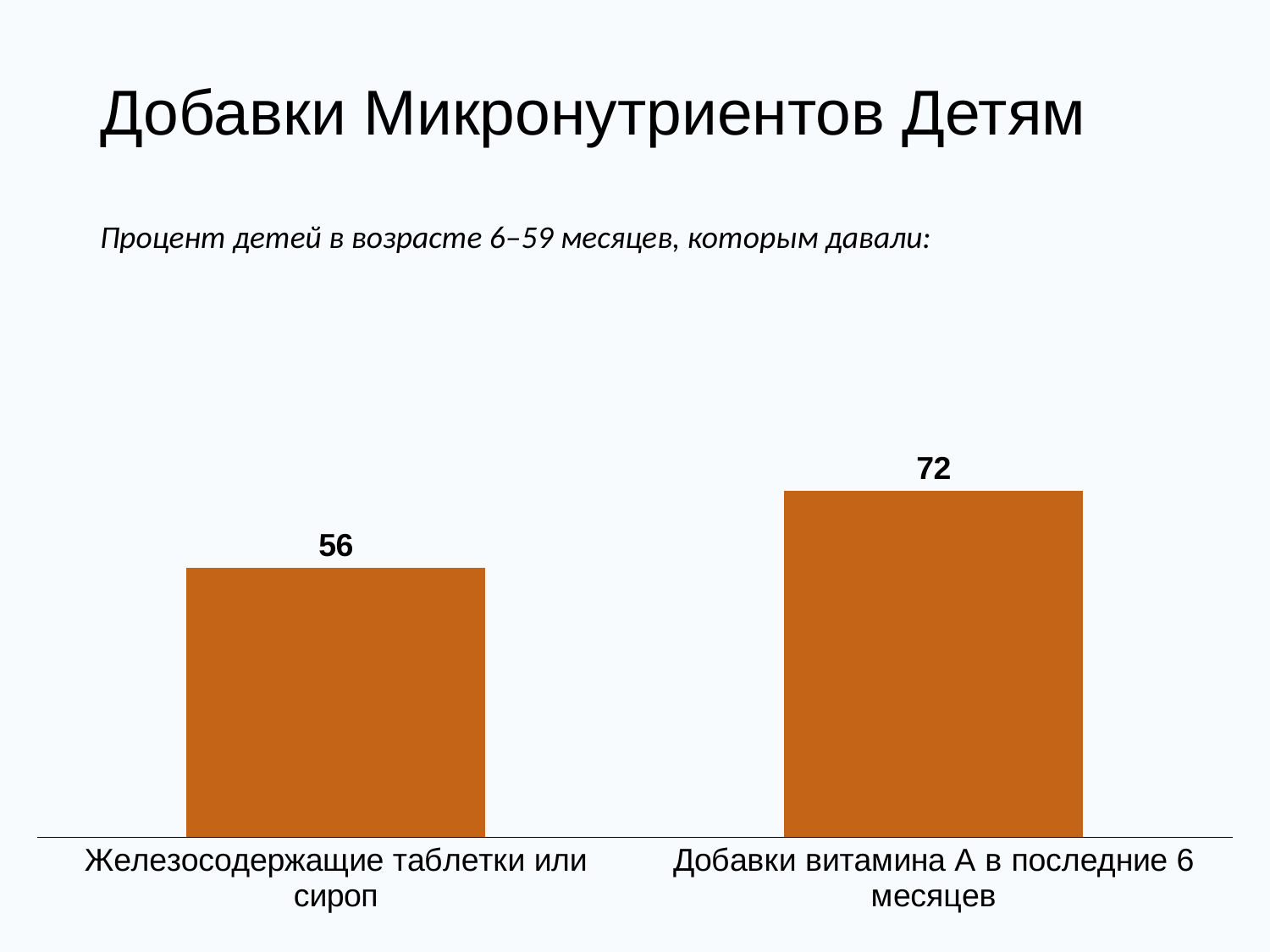

# Добавки Микронутриентов Детям
Процент детей в возрасте 6–59 месяцев, которым давали:

### Chart

| Category | Железосодержащие таблетки или сироп |
|---|---|
| Железосодержащие таблетки или сироп | 56.0 |
| Добавки витамина А в последние 6 месяцев | 72.0 |